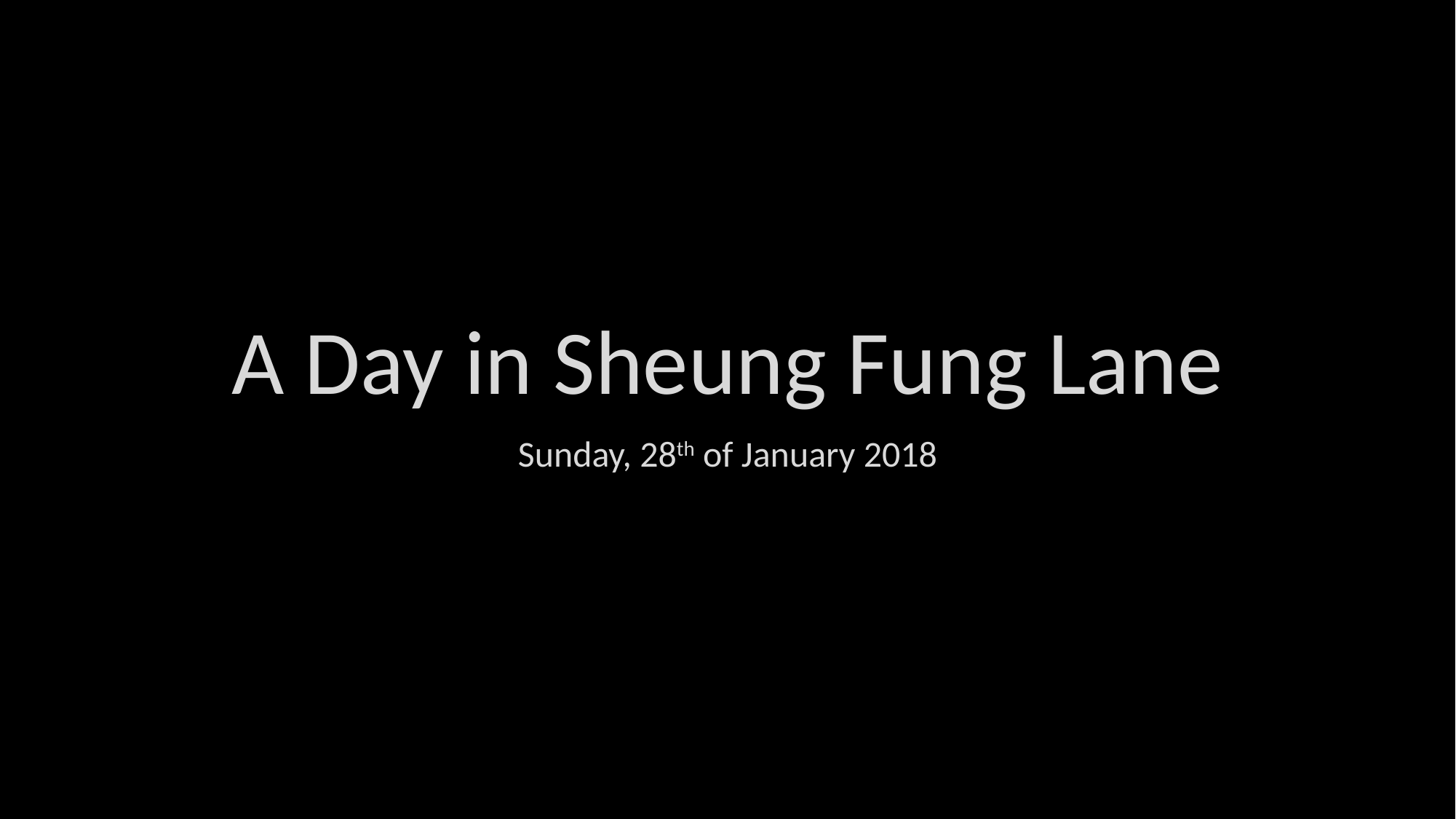

# A Day in Sheung Fung Lane
Sunday, 28th of January 2018